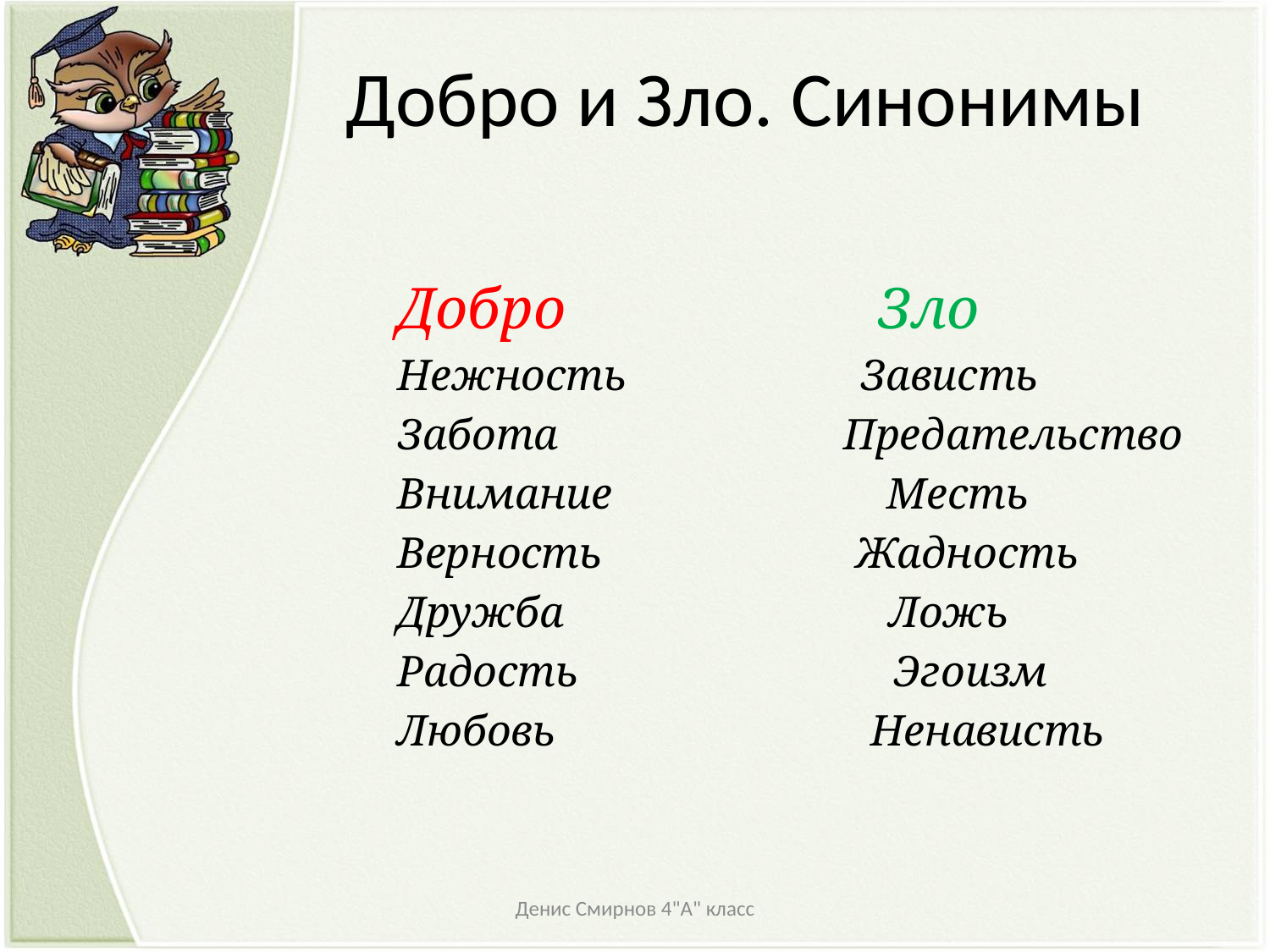

# Добро и Зло. Синонимы
Добро                       Зло
Нежность                       Зависть
Забота                            Предательство
Внимание                           Месть
Верность                         Жадность
Дружба                                Ложь
Радость                               Эгоизм
Любовь                               Ненависть
Денис Смирнов 4"А" класс